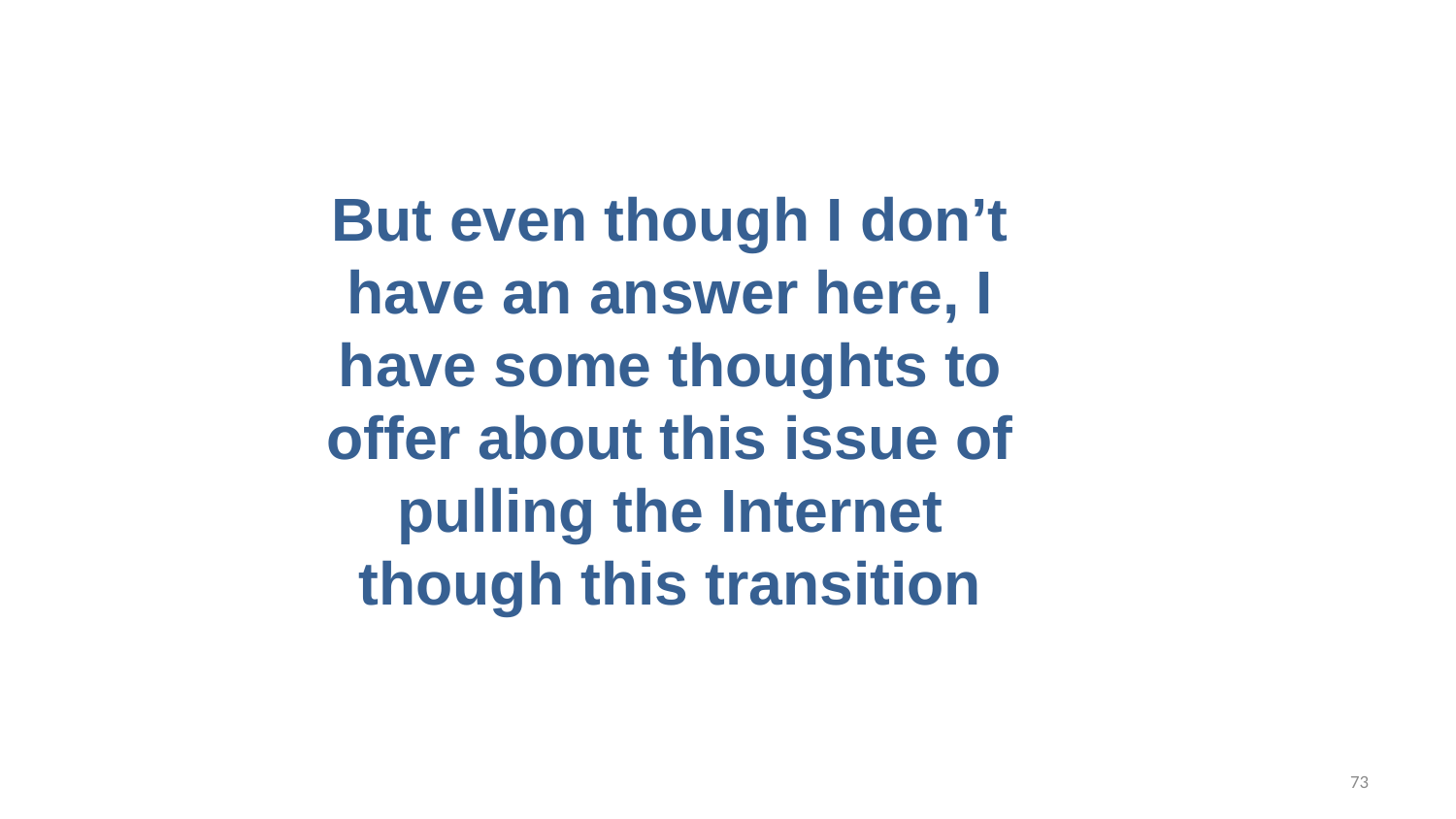

But even though I don’t have an answer here, I have some thoughts to offer about this issue of pulling the Internet though this transition
73